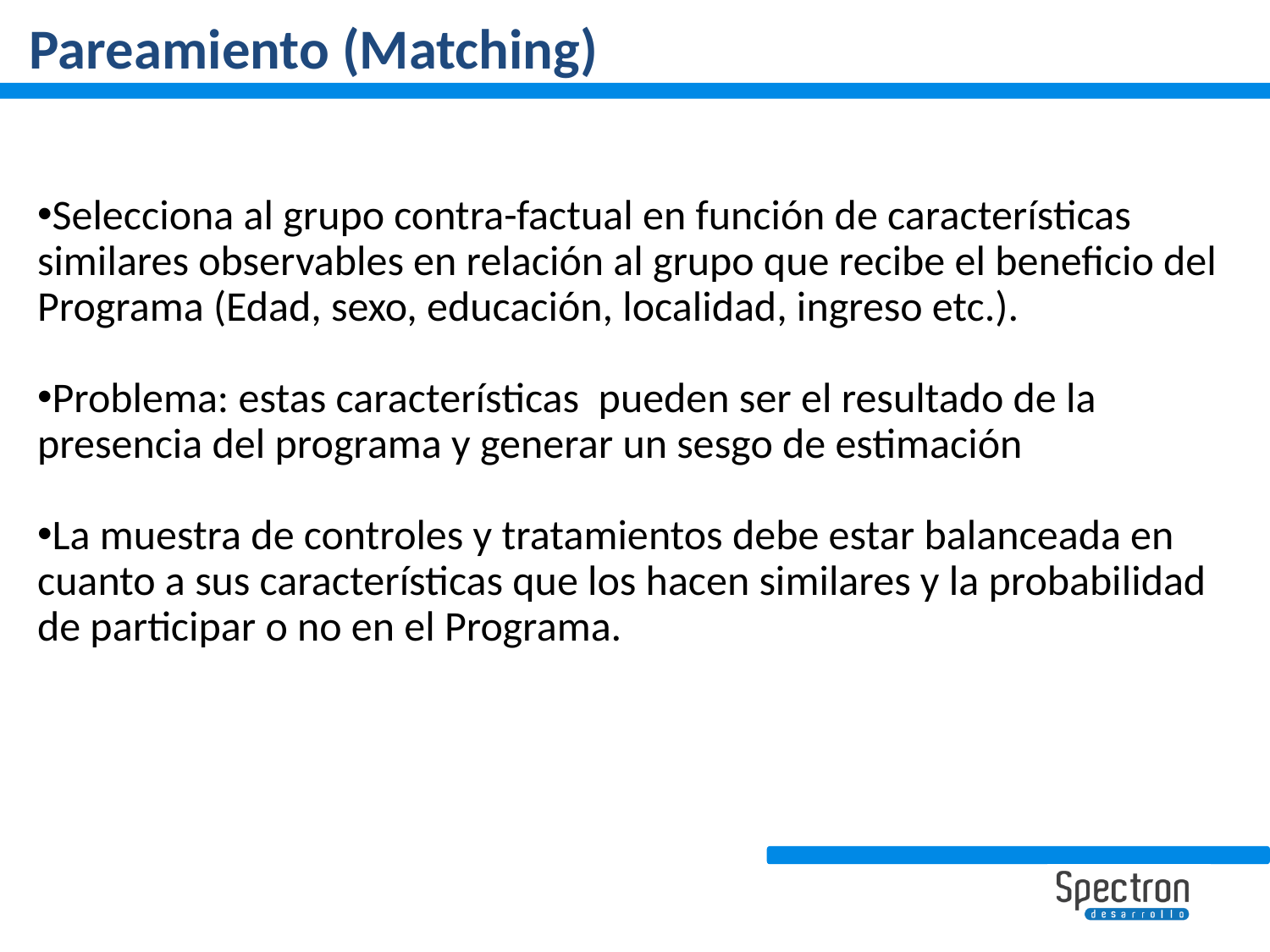

Pareamiento (Matching)

Selecciona al grupo contra-factual en función de características similares observables en relación al grupo que recibe el beneficio del Programa (Edad, sexo, educación, localidad, ingreso etc.).

Problema: estas características  pueden ser el resultado de la presencia del programa y generar un sesgo de estimación

La muestra de controles y tratamientos debe estar balanceada en cuanto a sus características que los hacen similares y la probabilidad de participar o no en el Programa.